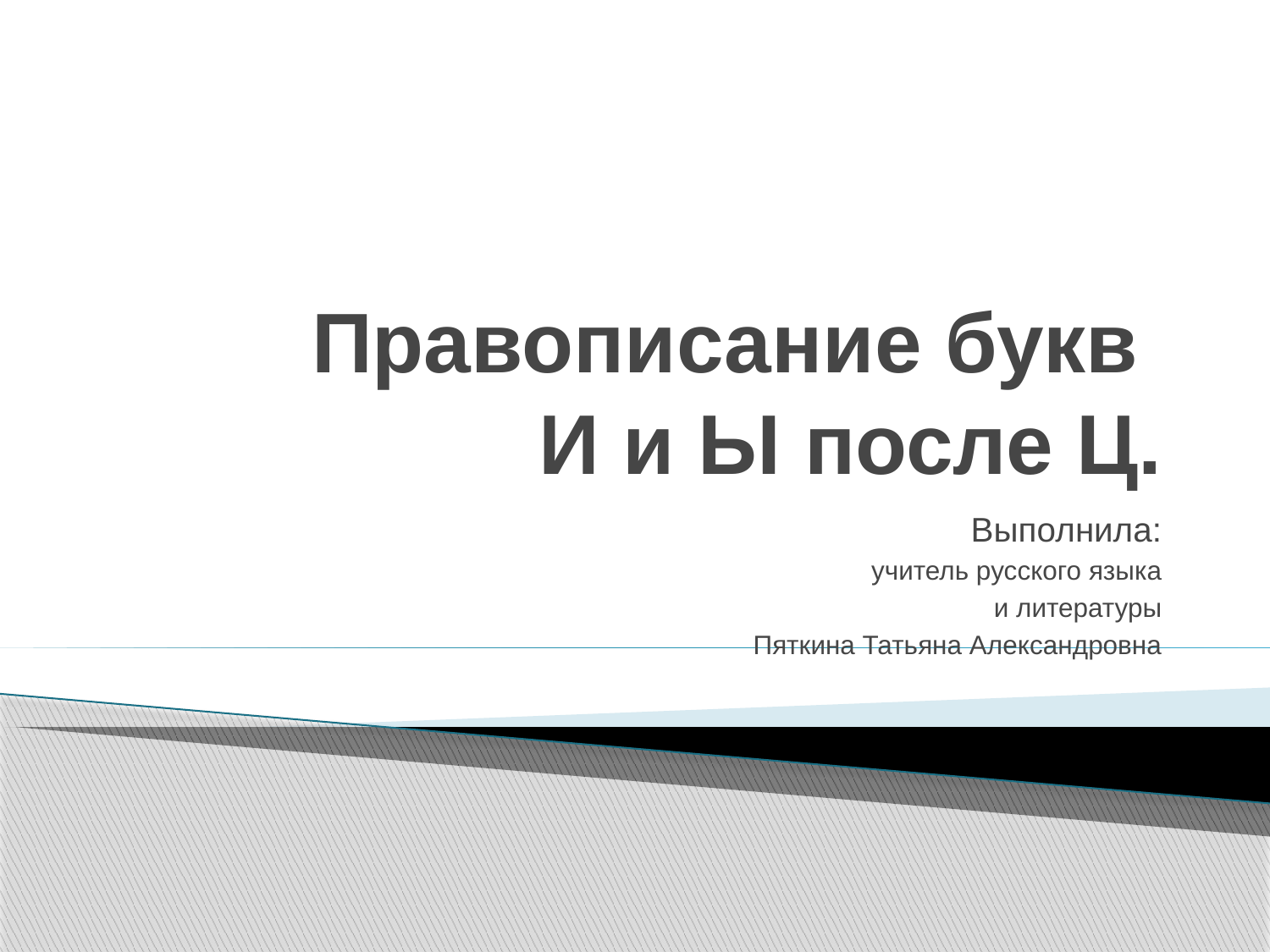

# Правописание букв И и Ы после Ц.
Выполнила:
учитель русского языка
и литературы
Пяткина Татьяна Александровна